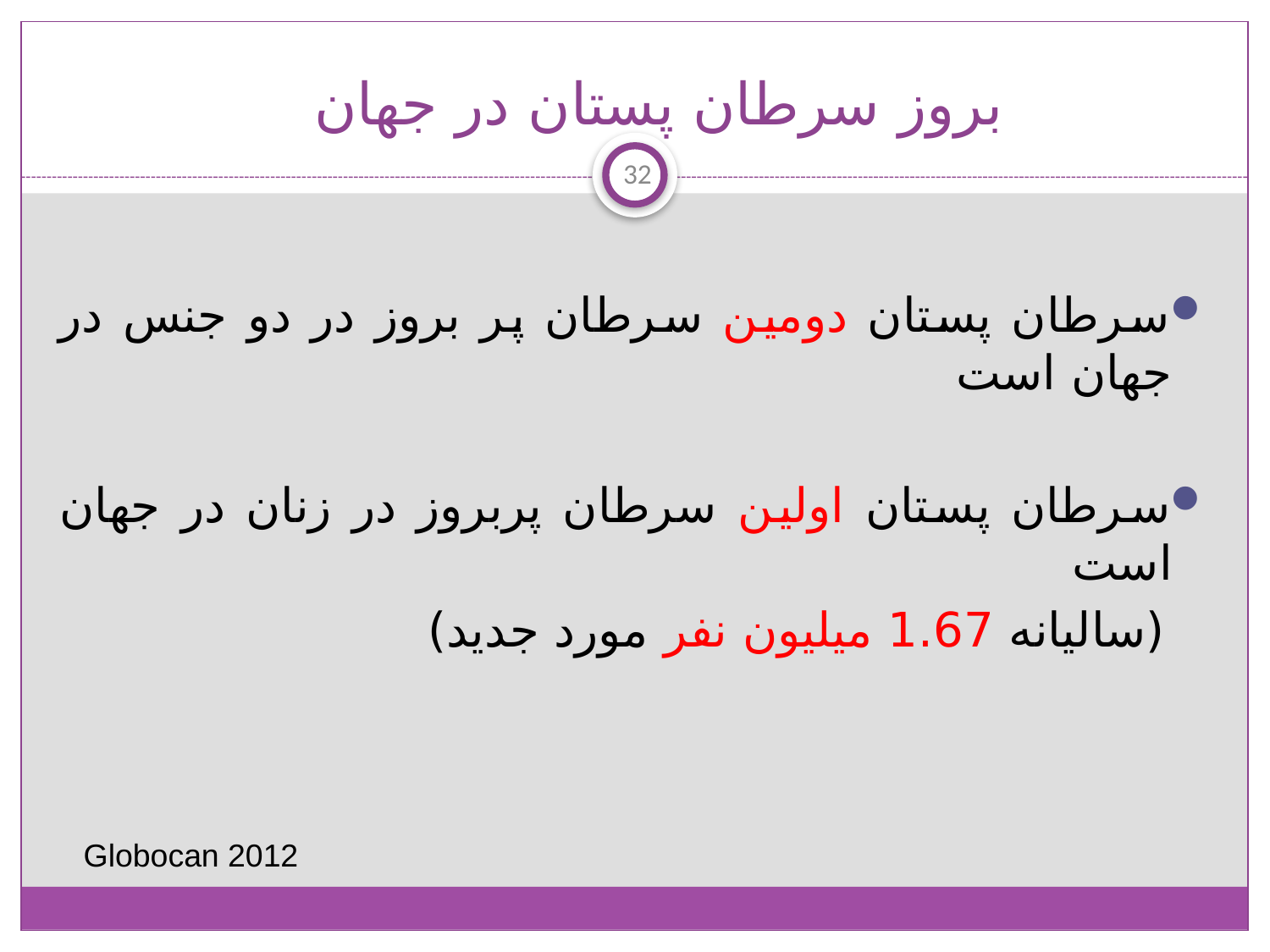

# بروز سرطان پستان در جهان
32

سرطان پستان دومین سرطان پر بروز در دو جنس در جهان است

سرطان پستان اولین سرطان پربروز در زنان در جهان است
   (سالیانه 1.67 میلیون نفر مورد جدید)
Globocan 2012